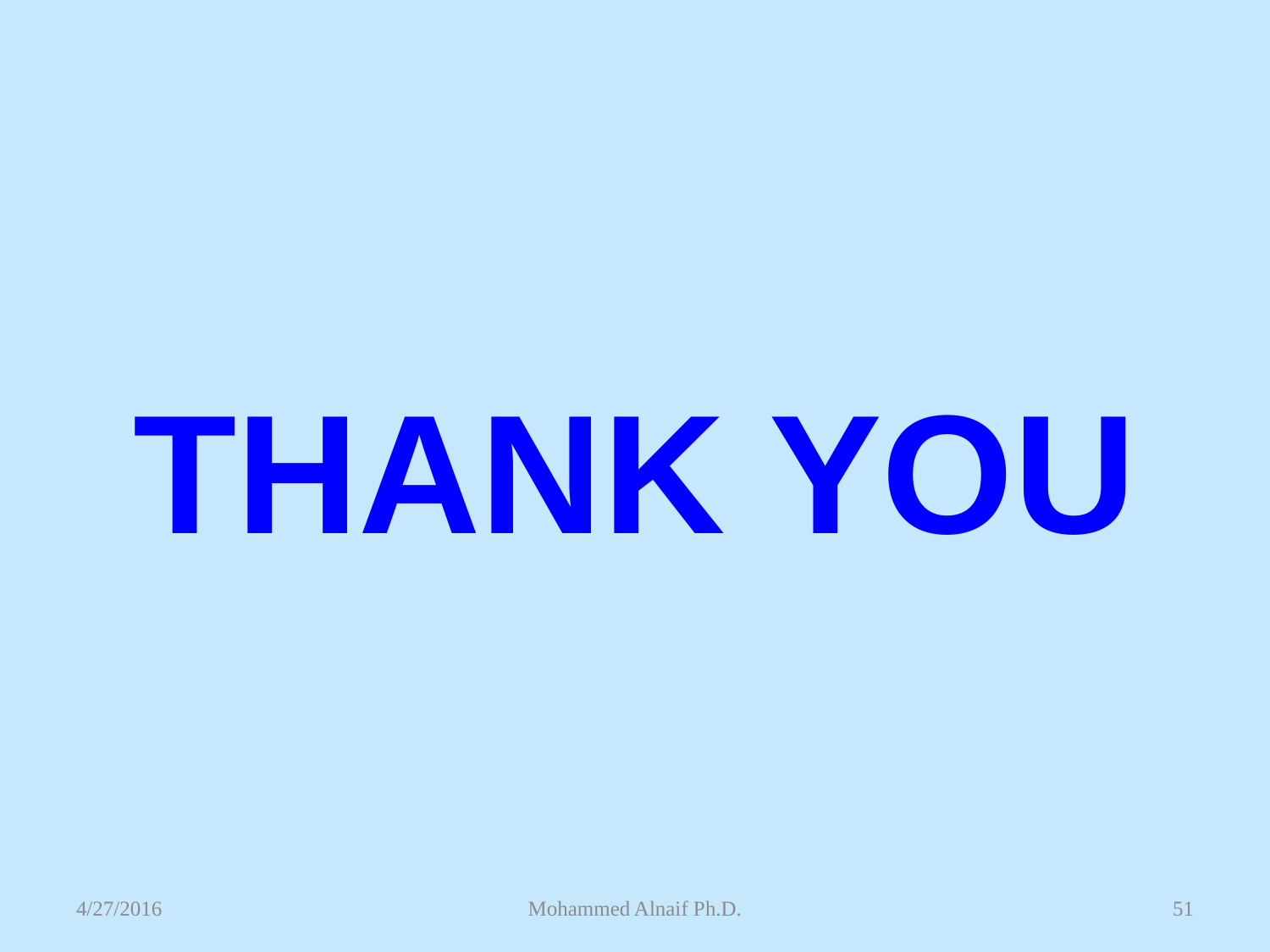

# THANK YOU
4/27/2016
Mohammed Alnaif Ph.D.
51